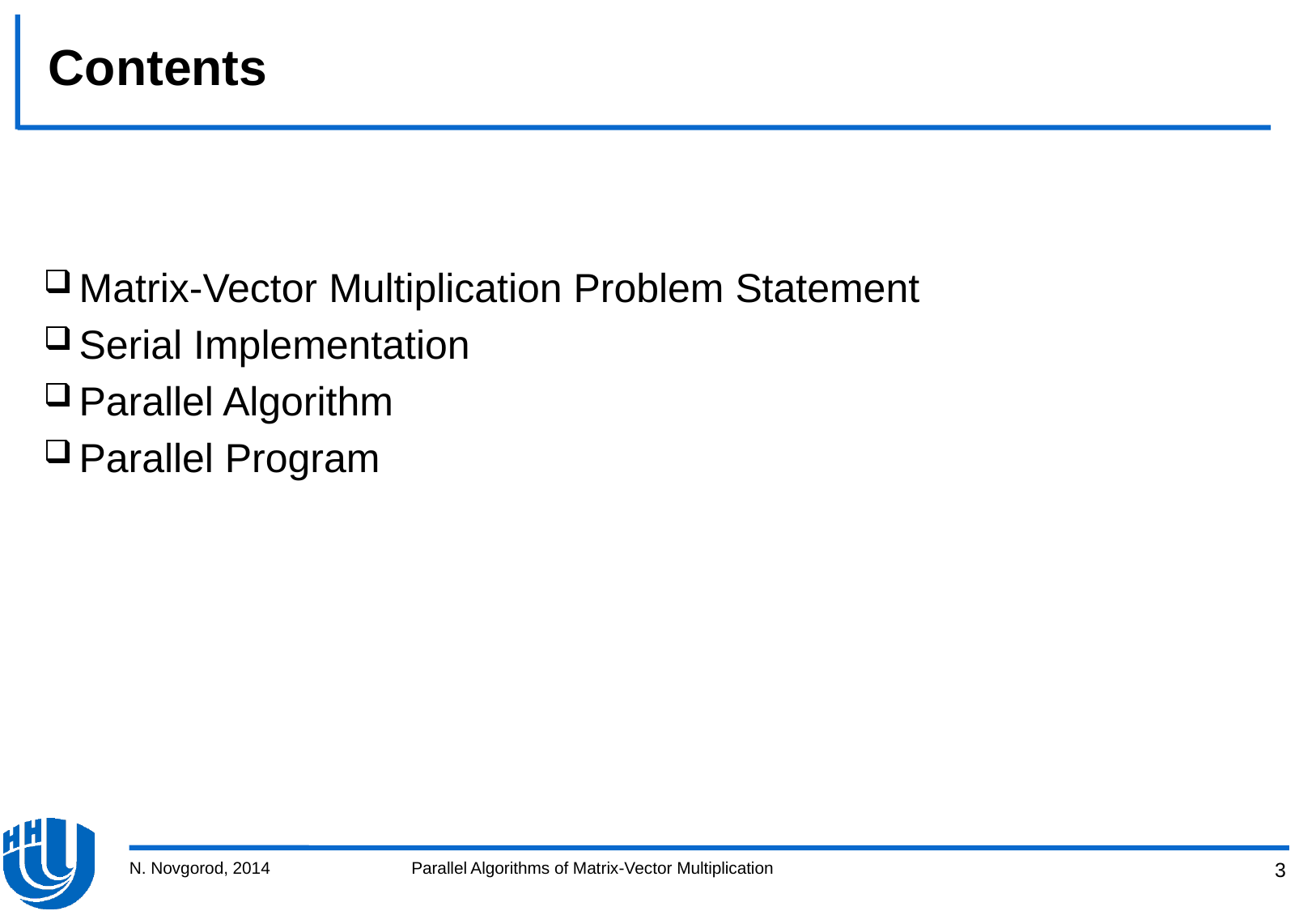

# Contents

Matrix-Vector Multiplication Problem Statement
Serial Implementation
Parallel Algorithm
Parallel Program

N. Novgorod, 2014
Parallel Algorithms of Matrix-Vector Multiplication
3